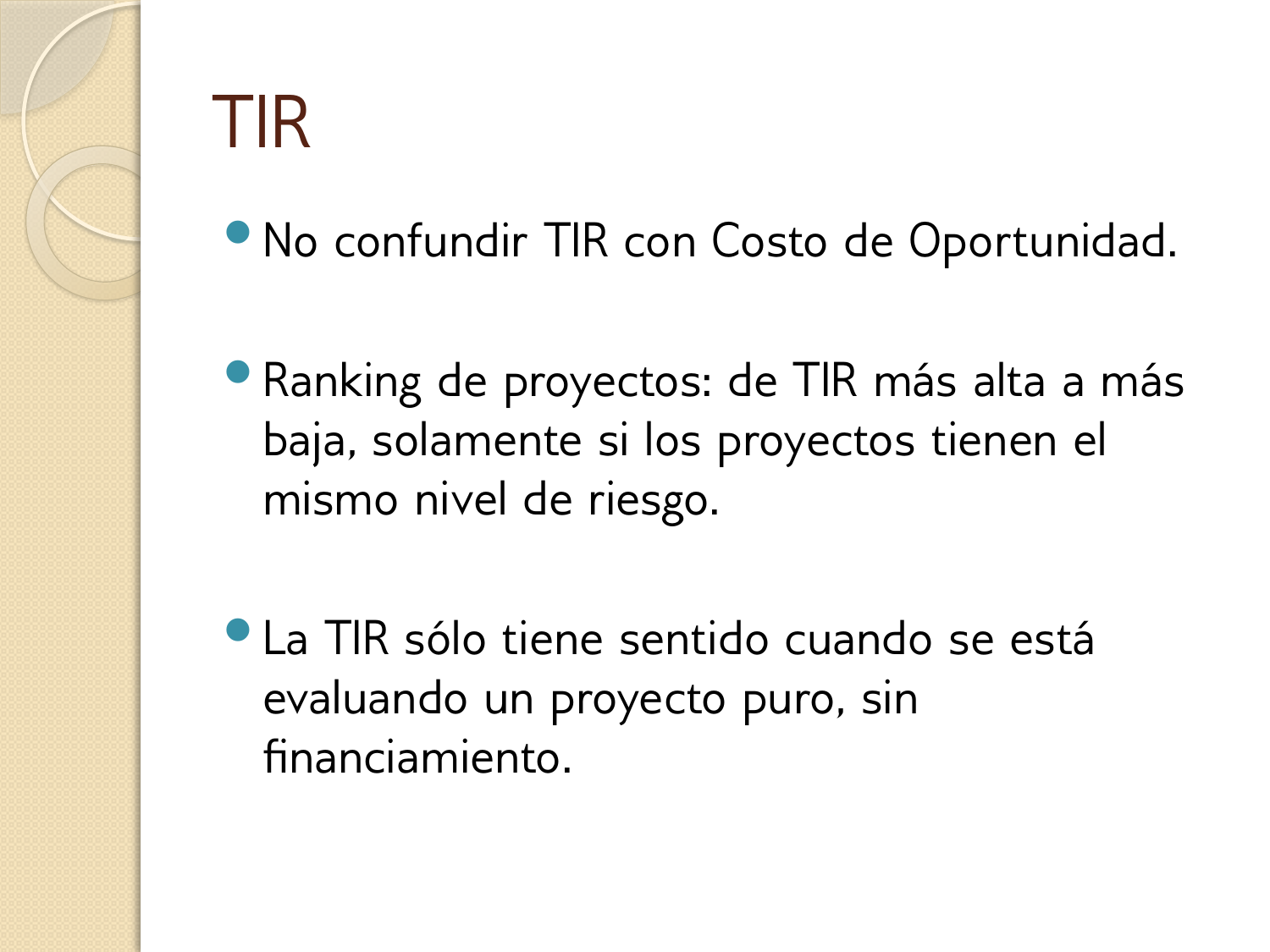

# TIR
No confundir TIR con Costo de Oportunidad.

Ranking de proyectos: de TIR más alta a más baja, solamente si los proyectos tienen el mismo nivel de riesgo.

La TIR sólo tiene sentido cuando se está evaluando un proyecto puro, sin financiamiento.